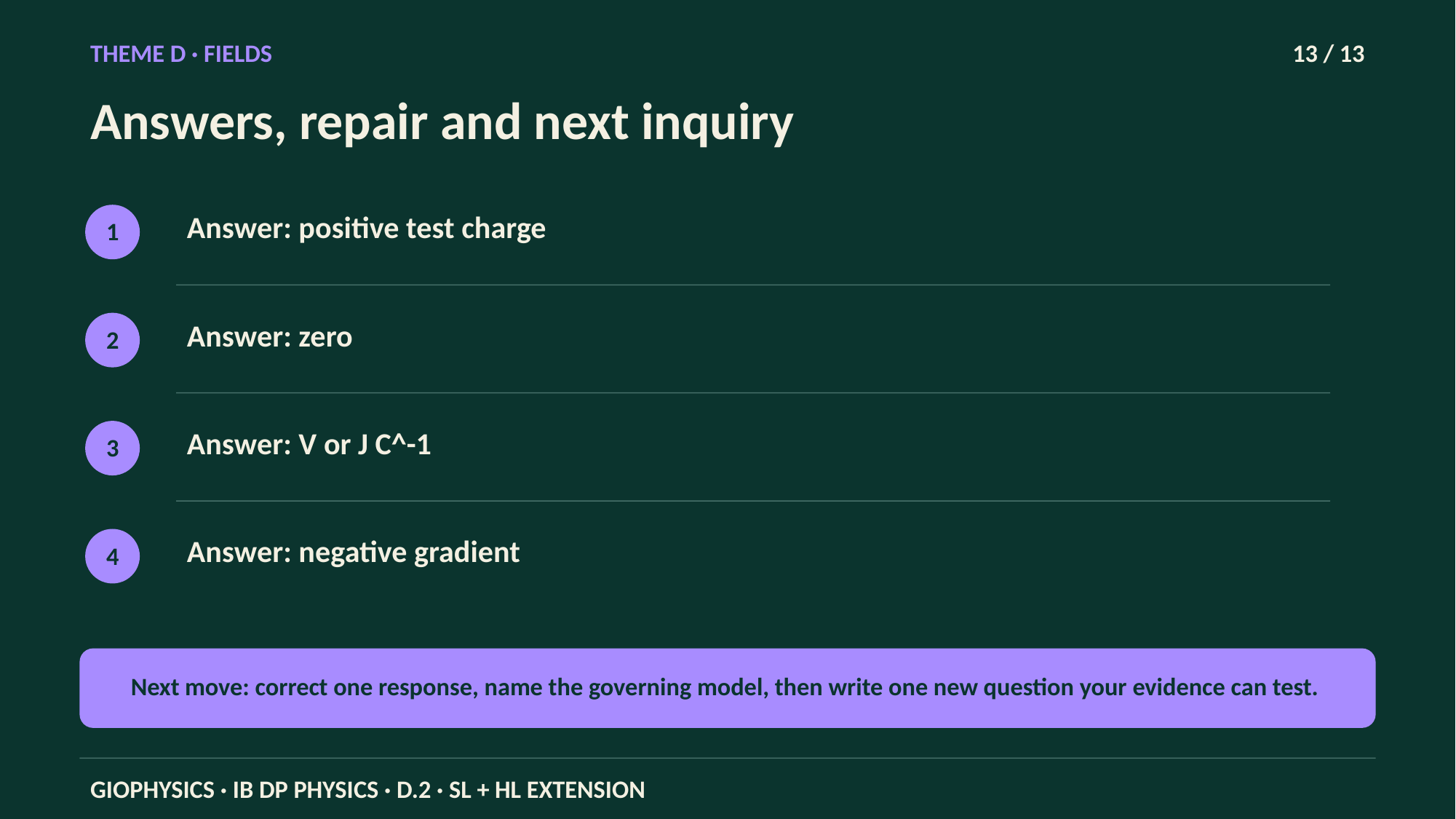

THEME D · FIELDS
13 / 13
Answers, repair and next inquiry
Answer: positive test charge

1

Answer: zero

2

Answer: V or J C^-1

3

Answer: negative gradient

4

Next move: correct one response, name the governing model, then write one new question your evidence can test.

GIOPHYSICS · IB DP PHYSICS · D.2 · SL + HL EXTENSION